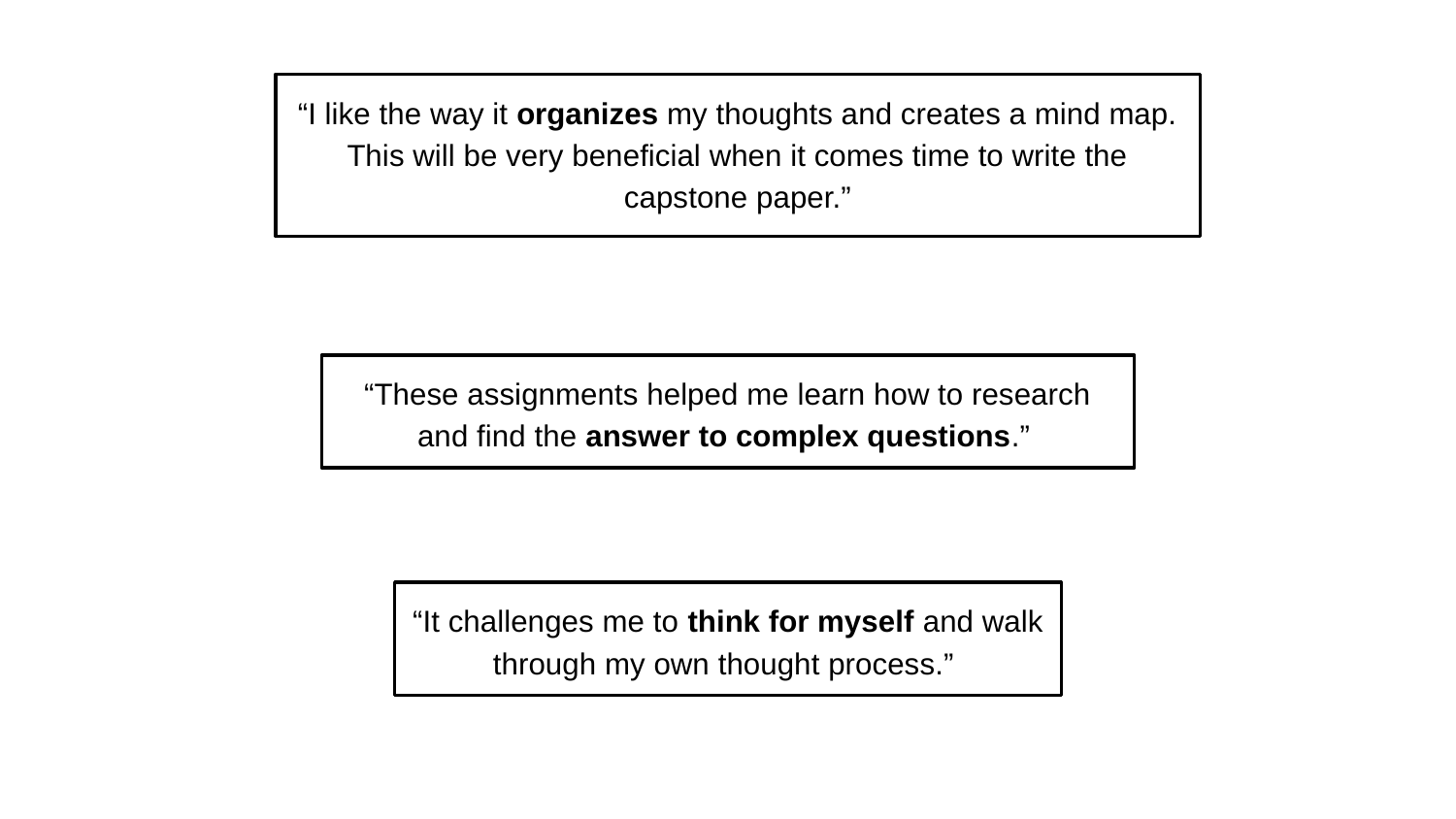

“I like the way it organizes my thoughts and creates a mind map. This will be very beneficial when it comes time to write the capstone paper.”

“These assignments helped me learn how to research and find the answer to complex questions.”
“It challenges me to think for myself and walk through my own thought process.”